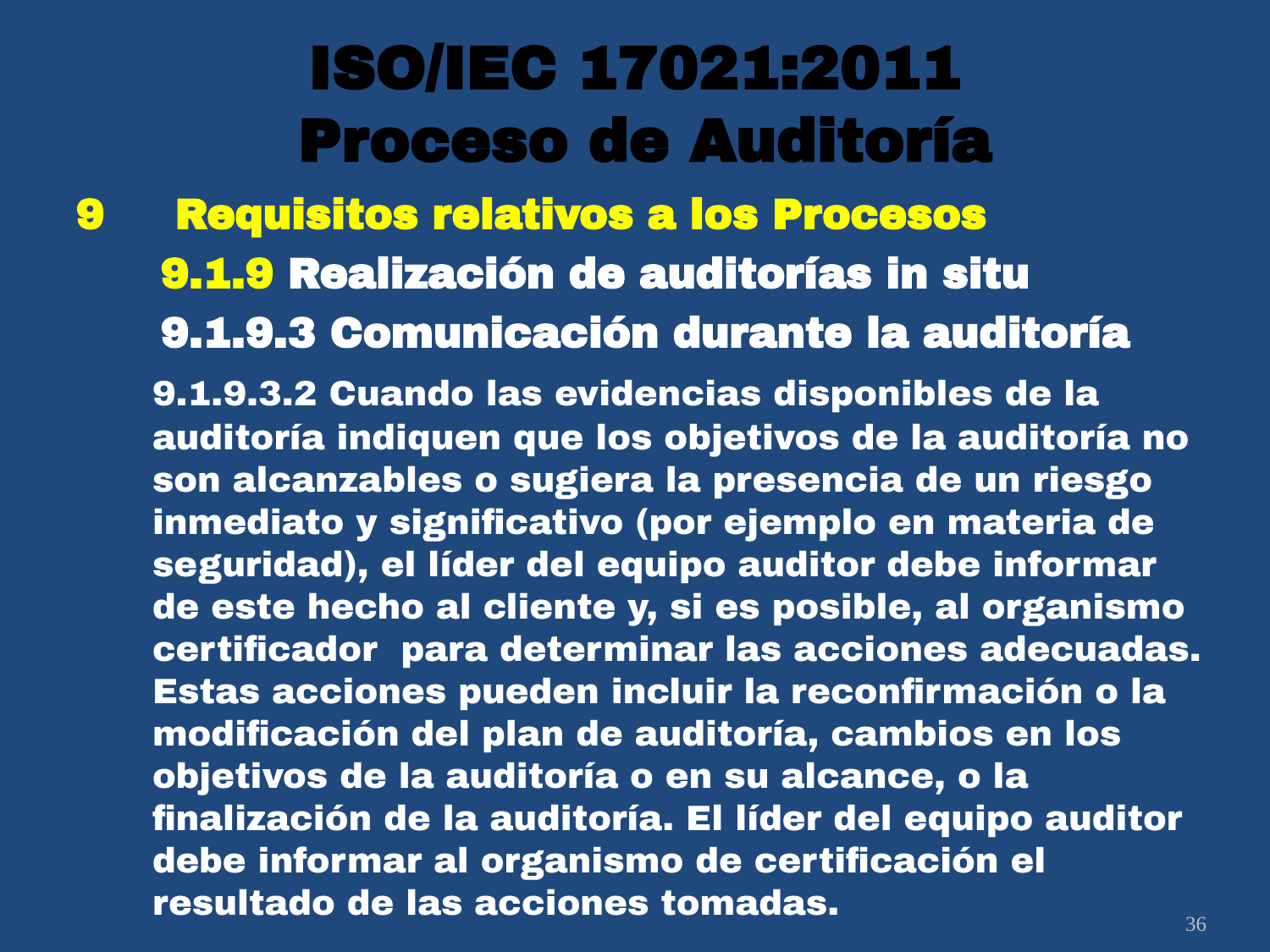

# ISO/IEC 17021:2011 Proceso de Auditoría
9	 Requisitos relativos a los Procesos
	9.1.9 Realización de auditorías in situ
	9.1.9.3 Comunicación durante la auditoría
	9.1.9.3.2 Cuando las evidencias disponibles de la auditoría indiquen que los objetivos de la auditoría no son alcanzables o sugiera la presencia de un riesgo inmediato y significativo (por ejemplo en materia de seguridad), el líder del equipo auditor debe informar de este hecho al cliente y, si es posible, al organismo certificador  para determinar las acciones adecuadas. Estas acciones pueden incluir la reconfirmación o la modificación del plan de auditoría, cambios en los objetivos de la auditoría o en su alcance, o la finalización de la auditoría. El líder del equipo auditor debe informar al organismo de certificación el resultado de las acciones tomadas.

36